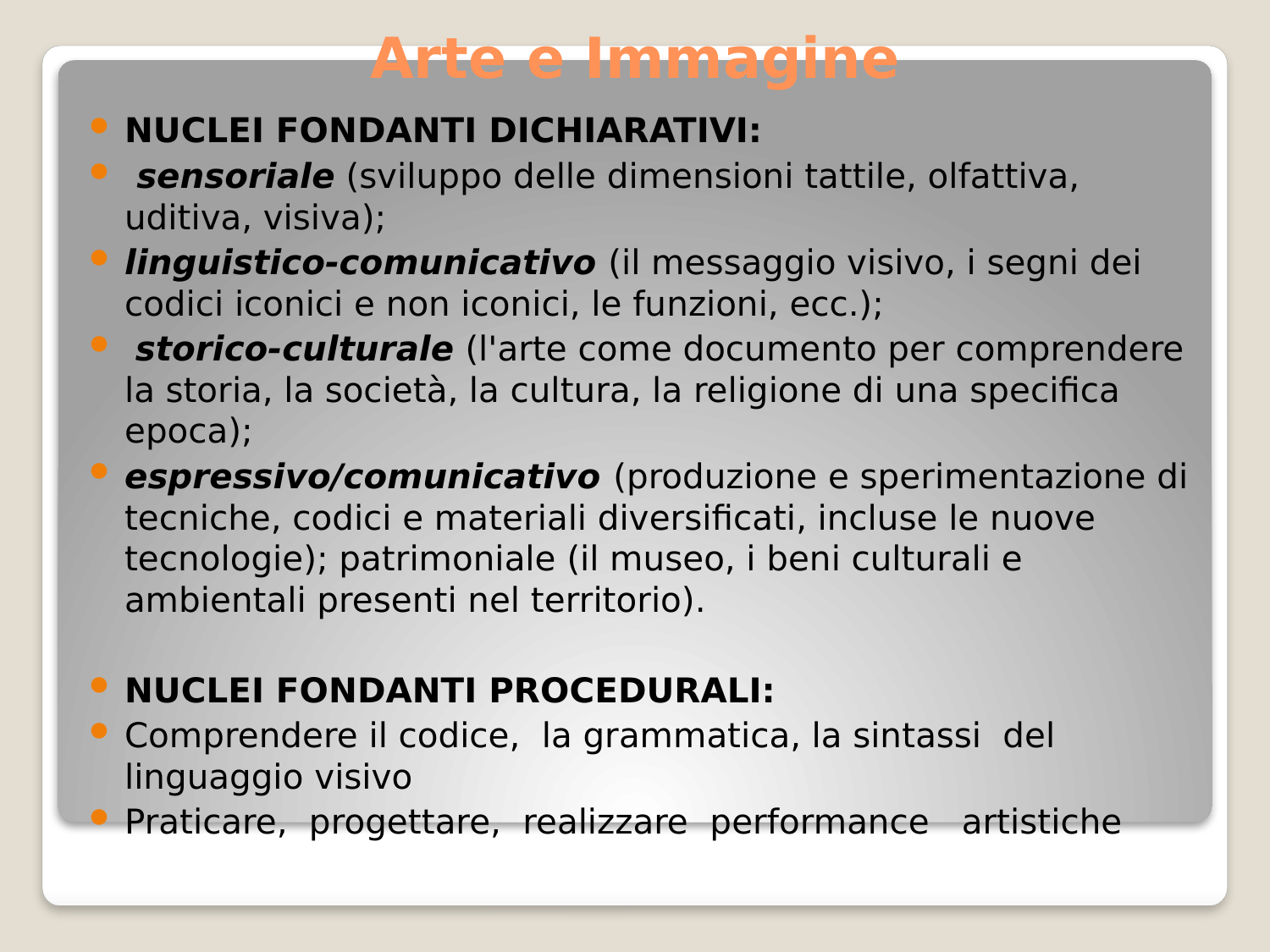

# Arte e Immagine
NUCLEI FONDANTI DICHIARATIVI:
 sensoriale (sviluppo delle dimensioni tattile, olfattiva, uditiva, visiva);
linguistico-comunicativo (il messaggio visivo, i segni dei codici iconici e non iconici, le funzioni, ecc.);
 storico-culturale (l'arte come documento per comprendere la storia, la società, la cultura, la religione di una specifica epoca);
espressivo/comunicativo (produzione e sperimentazione di tecniche, codici e materiali diversificati, incluse le nuove tecnologie); patrimoniale (il museo, i beni culturali e ambientali presenti nel territorio).

NUCLEI FONDANTI PROCEDURALI:
Comprendere il codice,  la grammatica, la sintassi  del linguaggio visivo
Praticare,  progettare,  realizzare  performance   artistiche